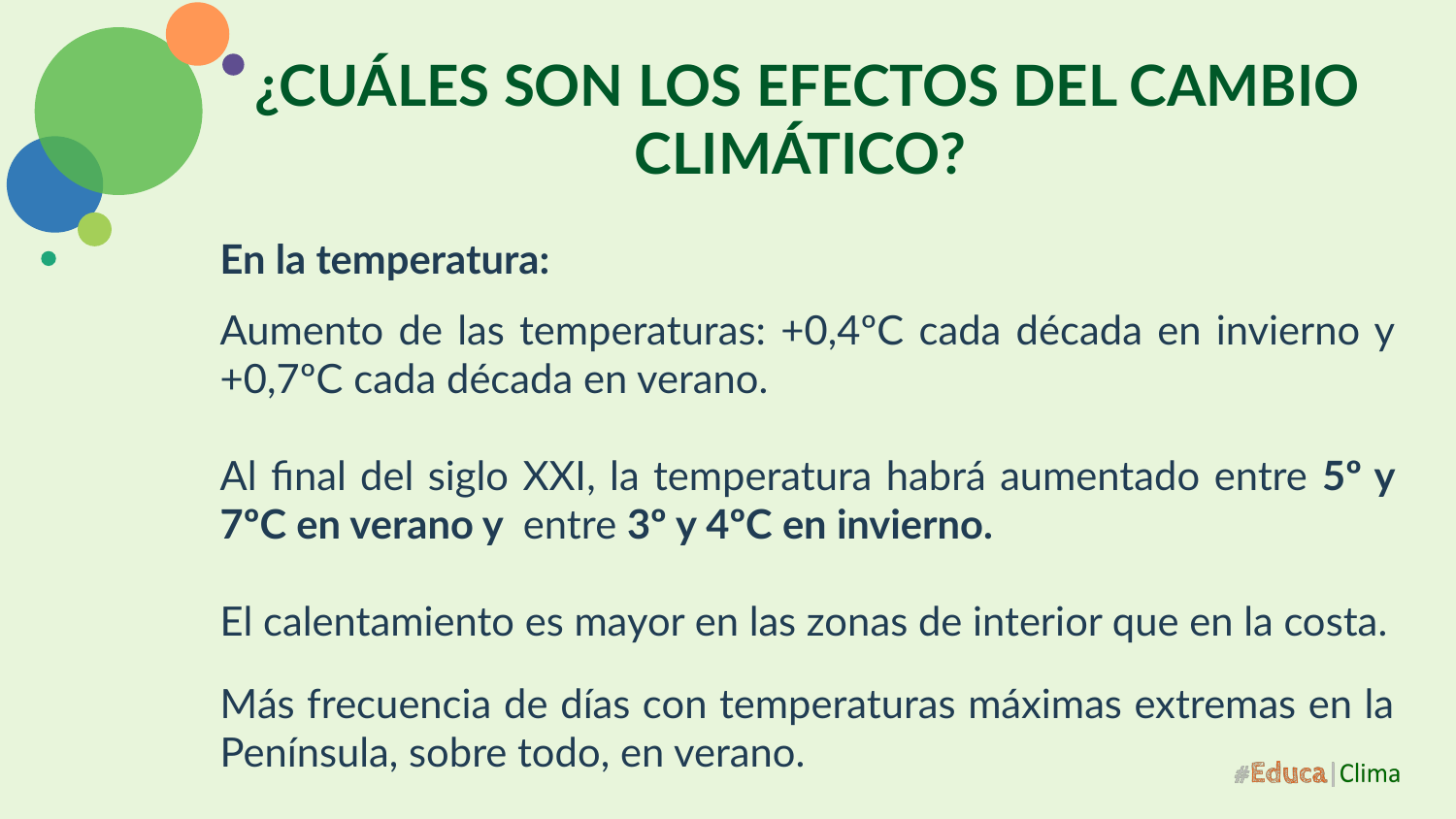

¿CUÁLES SON LOS EFECTOS DEL CAMBIO CLIMÁTICO?

En la temperatura:

Aumento de las temperaturas: +0,4ºC cada década en invierno y +0,7ºC cada década en verano.

Al final del siglo XXI, la temperatura habrá aumentado entre 5º y 7ºC en verano y  entre 3º y 4ºC en invierno.

El calentamiento es mayor en las zonas de interior que en la costa.

Más frecuencia de días con temperaturas máximas extremas en la Península, sobre todo, en verano.